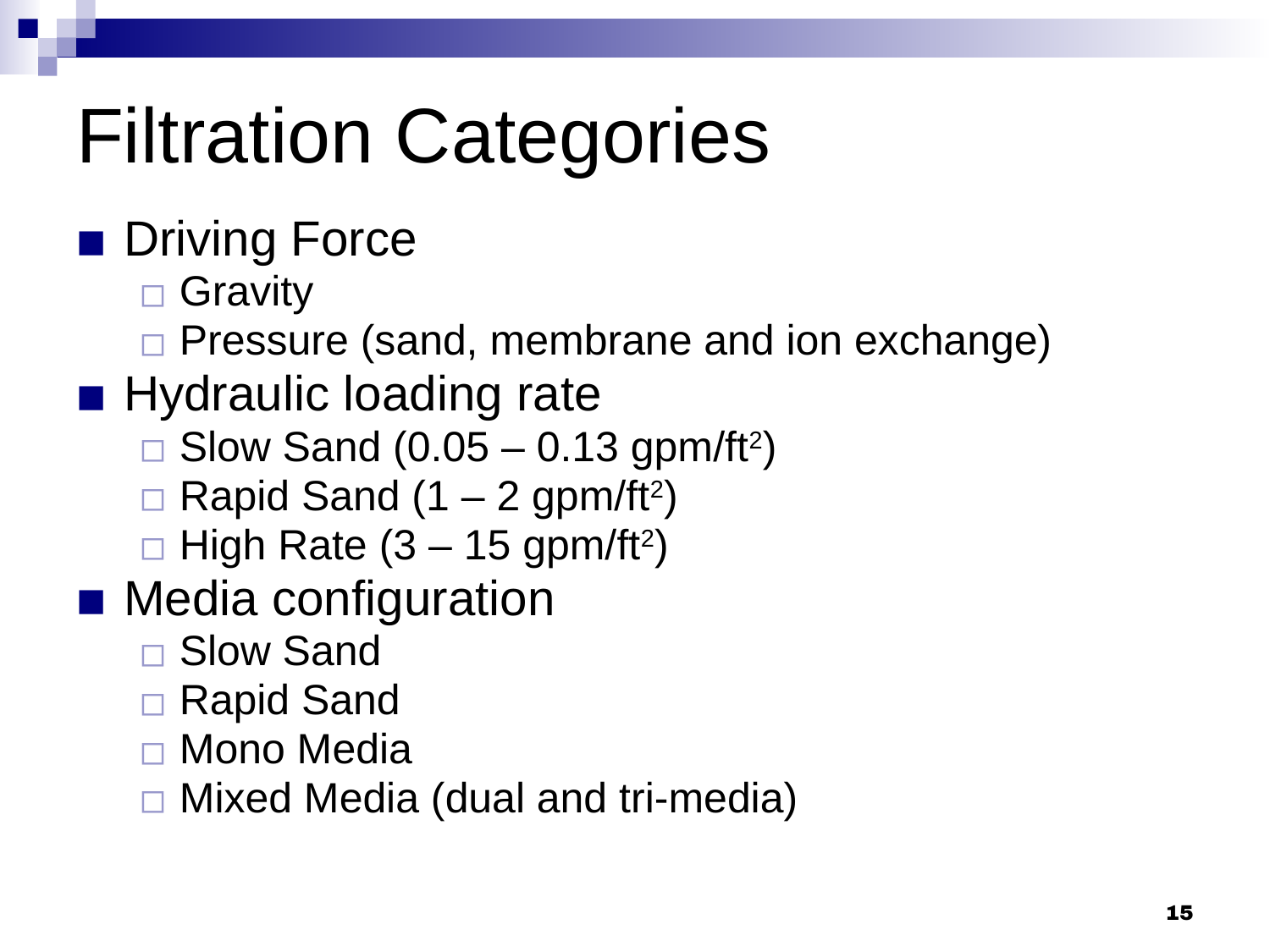

# Filtration Categories
Driving Force
Gravity
Pressure (sand, membrane and ion exchange)
Hydraulic loading rate
Slow Sand (0.05 – 0.13 gpm/ft2)
Rapid Sand (1 – 2 gpm/ft2)
High Rate (3 – 15 gpm/ft2)
Media configuration
Slow Sand
Rapid Sand
Mono Media
Mixed Media (dual and tri-media)
15